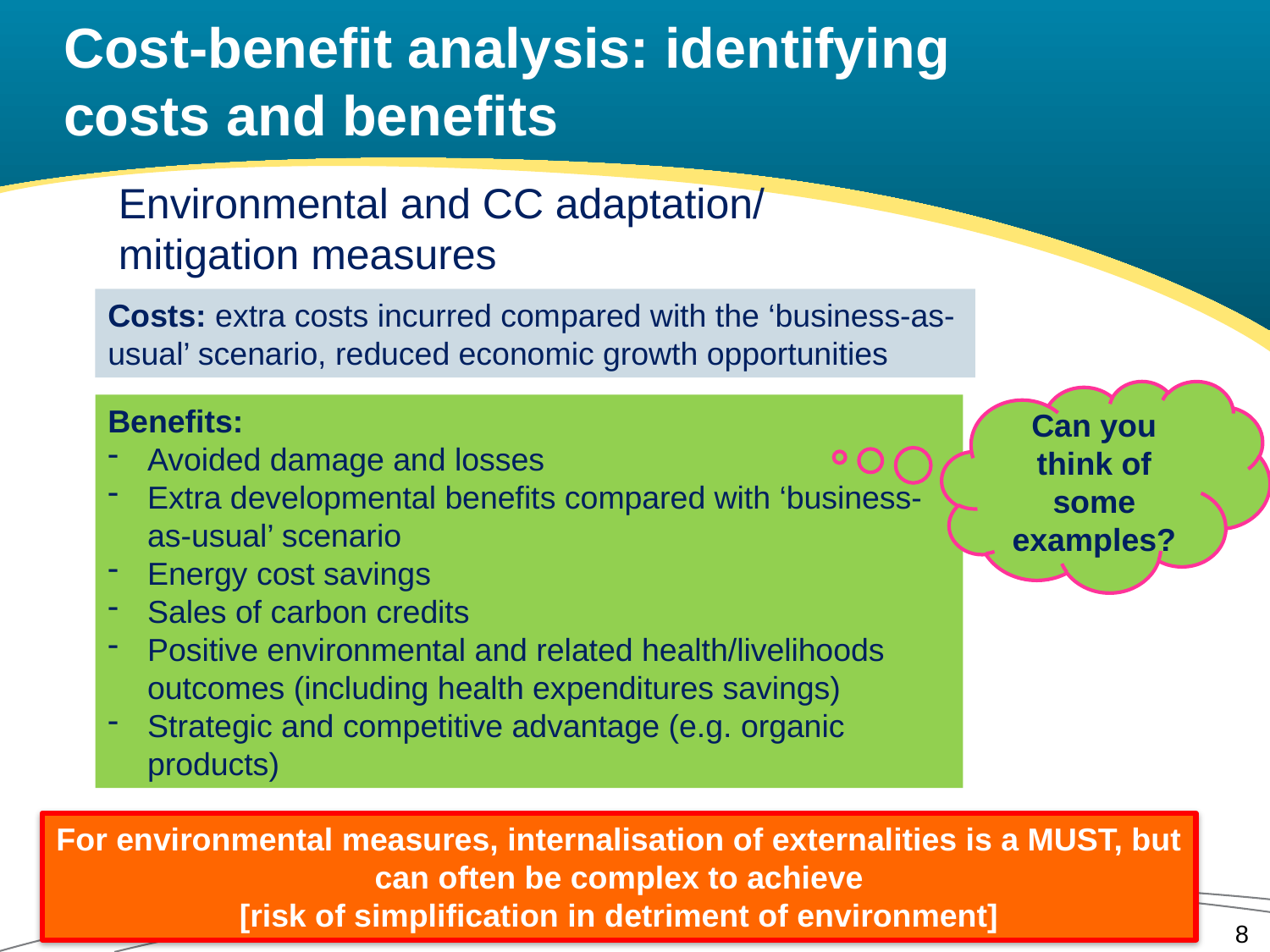

# Cost-benefit analysis: identifying costs and benefits
Environmental and CC adaptation/
mitigation measures
Costs: extra costs incurred compared with the ‘business-as-usual’ scenario, reduced economic growth opportunities
Can you think of some examples?
Benefits:
Avoided damage and losses
Extra developmental benefits compared with ‘business-as-usual’ scenario
Energy cost savings
Sales of carbon credits
Positive environmental and related health/livelihoods outcomes (including health expenditures savings)
Strategic and competitive advantage (e.g. organic products)
For environmental measures, internalisation of externalities is a MUST, but can often be complex to achieve
[risk of simplification in detriment of environment]
8